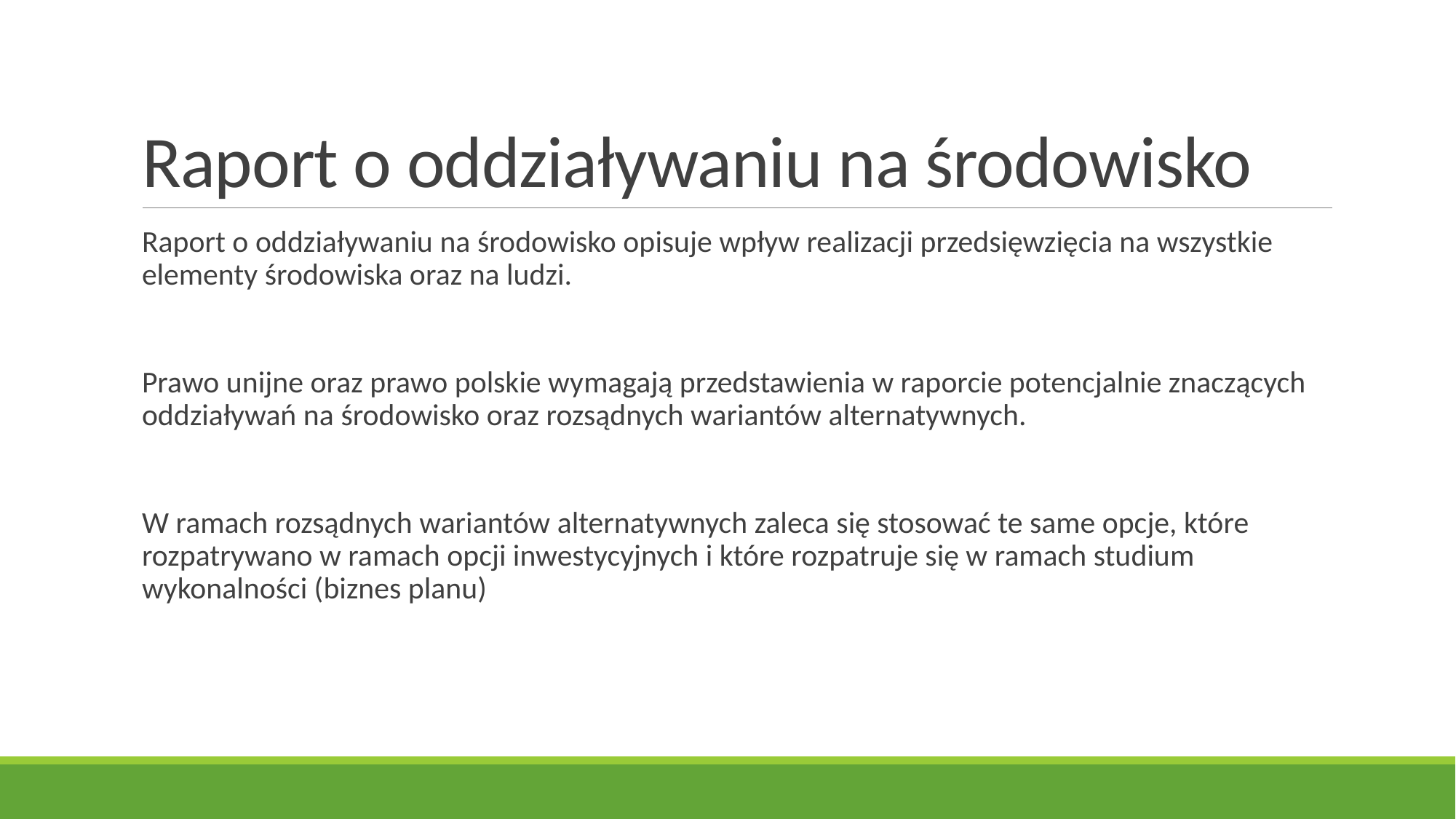

# Raport o oddziaływaniu na środowisko
Raport o oddziaływaniu na środowisko opisuje wpływ realizacji przedsięwzięcia na wszystkie elementy środowiska oraz na ludzi.

Prawo unijne oraz prawo polskie wymagają przedstawienia w raporcie potencjalnie znaczących oddziaływań na środowisko oraz rozsądnych wariantów alternatywnych.

W ramach rozsądnych wariantów alternatywnych zaleca się stosować te same opcje, które rozpatrywano w ramach opcji inwestycyjnych i które rozpatruje się w ramach studium wykonalności (biznes planu)